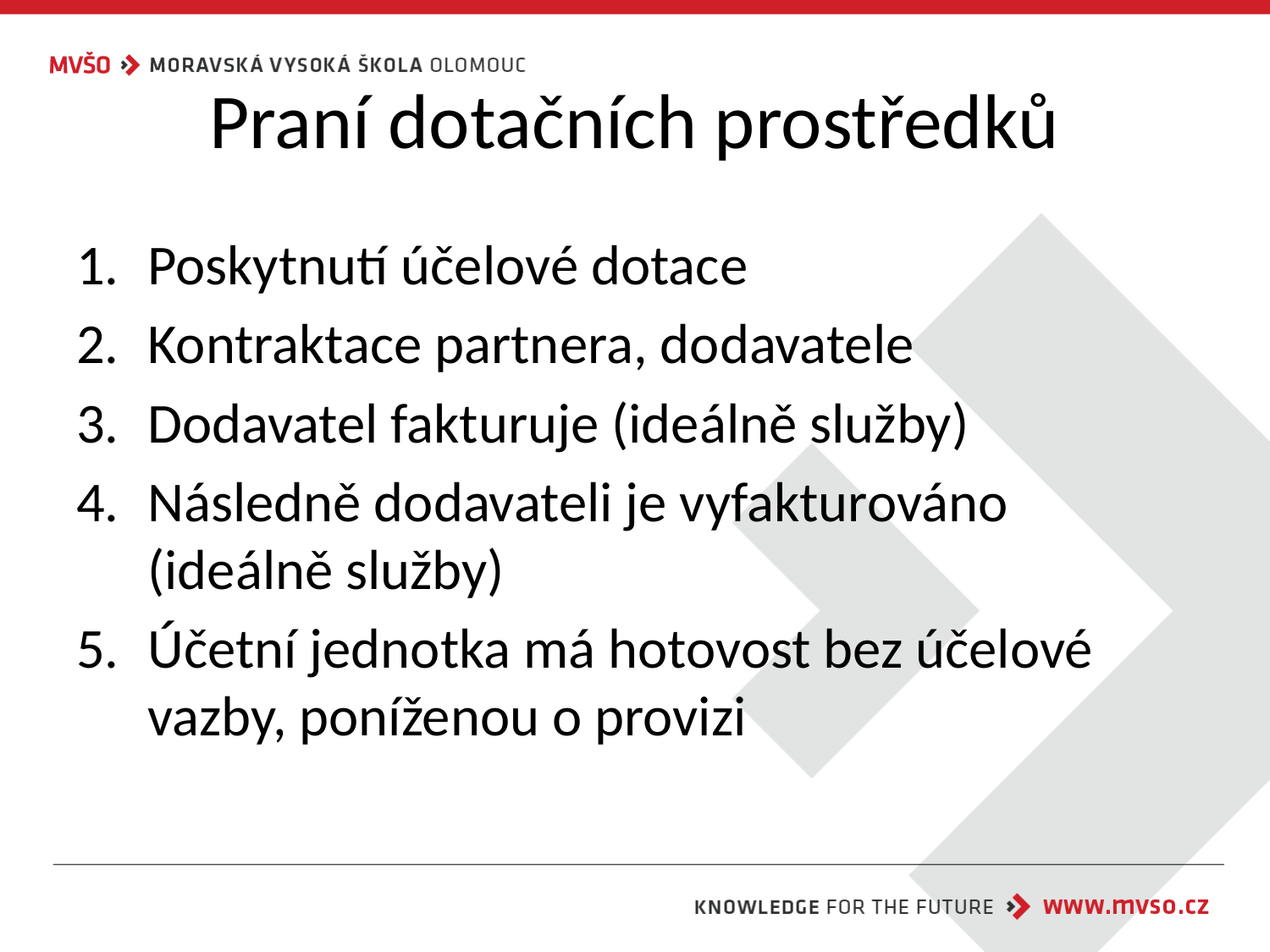

# Praní dotačních prostředků
Poskytnutí účelové dotace
Kontraktace partnera, dodavatele
Dodavatel fakturuje (ideálně služby)
Následně dodavateli je vyfakturováno (ideálně služby)
Účetní jednotka má hotovost bez účelové vazby, poníženou o provizi